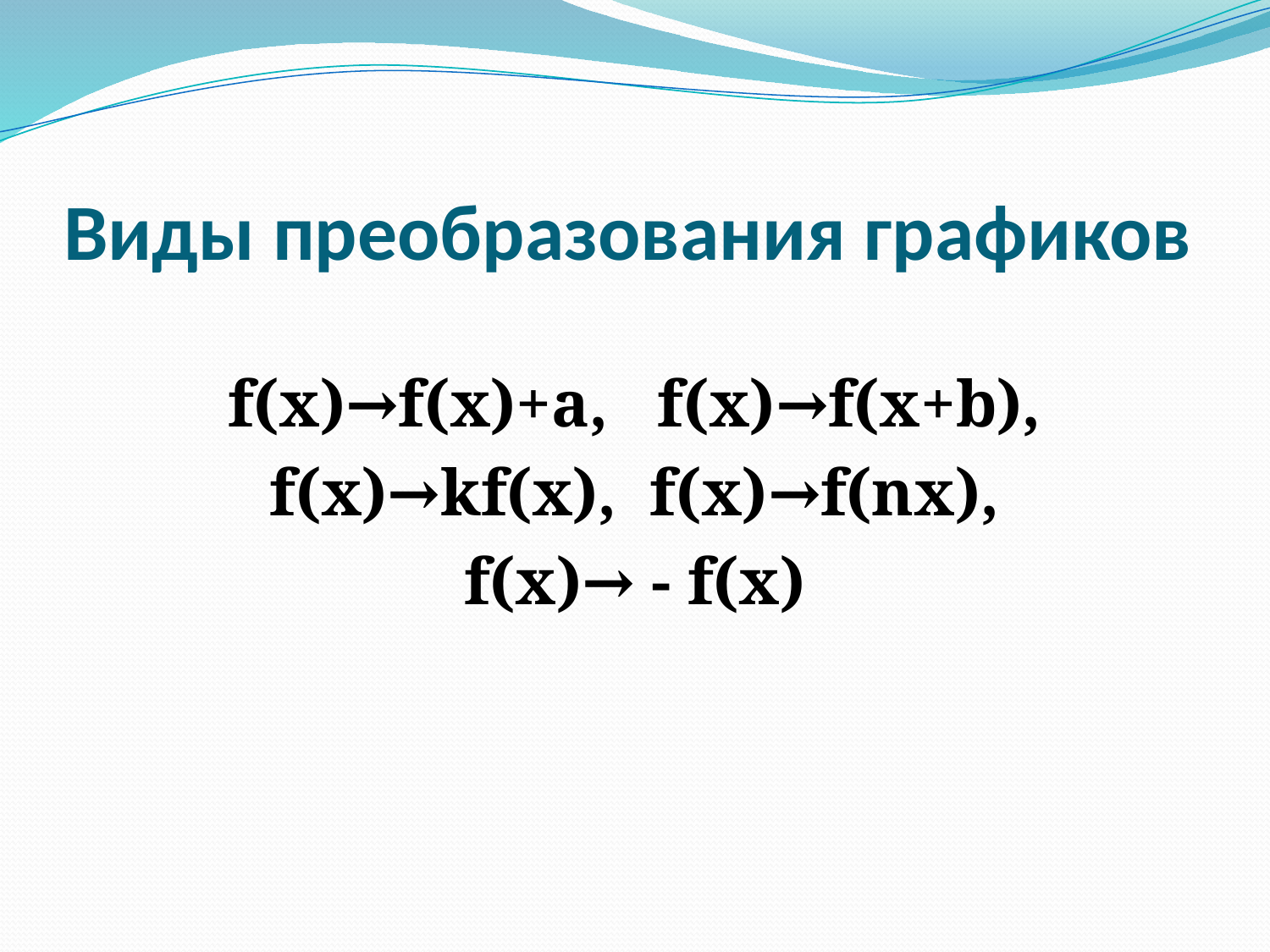

# Виды преобразования графиков

f(x)→f(x)+a,   f(x)→f(x+b),
f(x)→kf(x),  f(x)→f(nx),
f(x)→ - f(x)